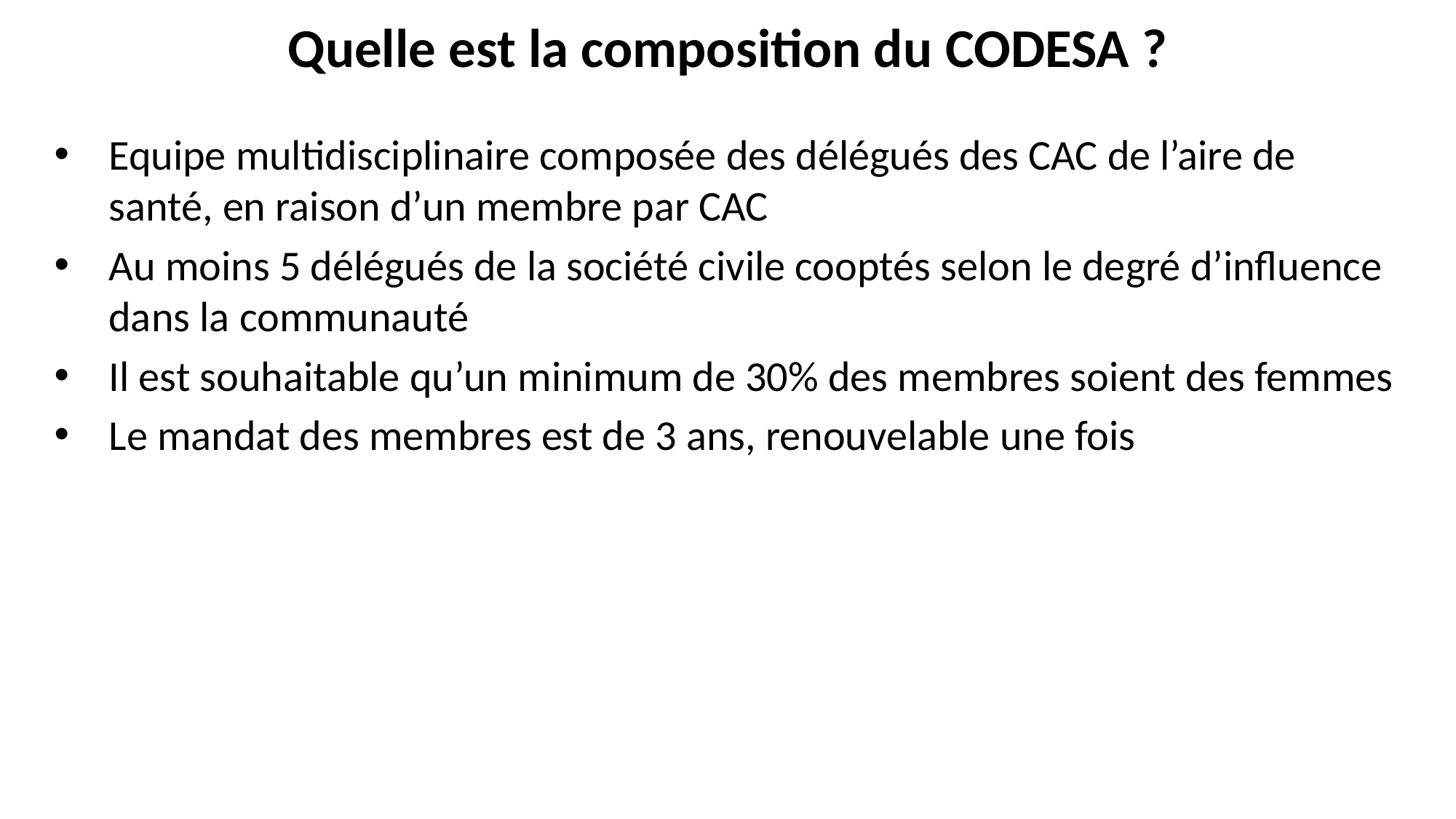

# Quelle est la composition du CODESA ?
Equipe multidisciplinaire composée des délégués des CAC de l’aire de santé, en raison d’un membre par CAC
Au moins 5 délégués de la société civile cooptés selon le degré d’influence dans la communauté
Il est souhaitable qu’un minimum de 30% des membres soient des femmes
Le mandat des membres est de 3 ans, renouvelable une fois